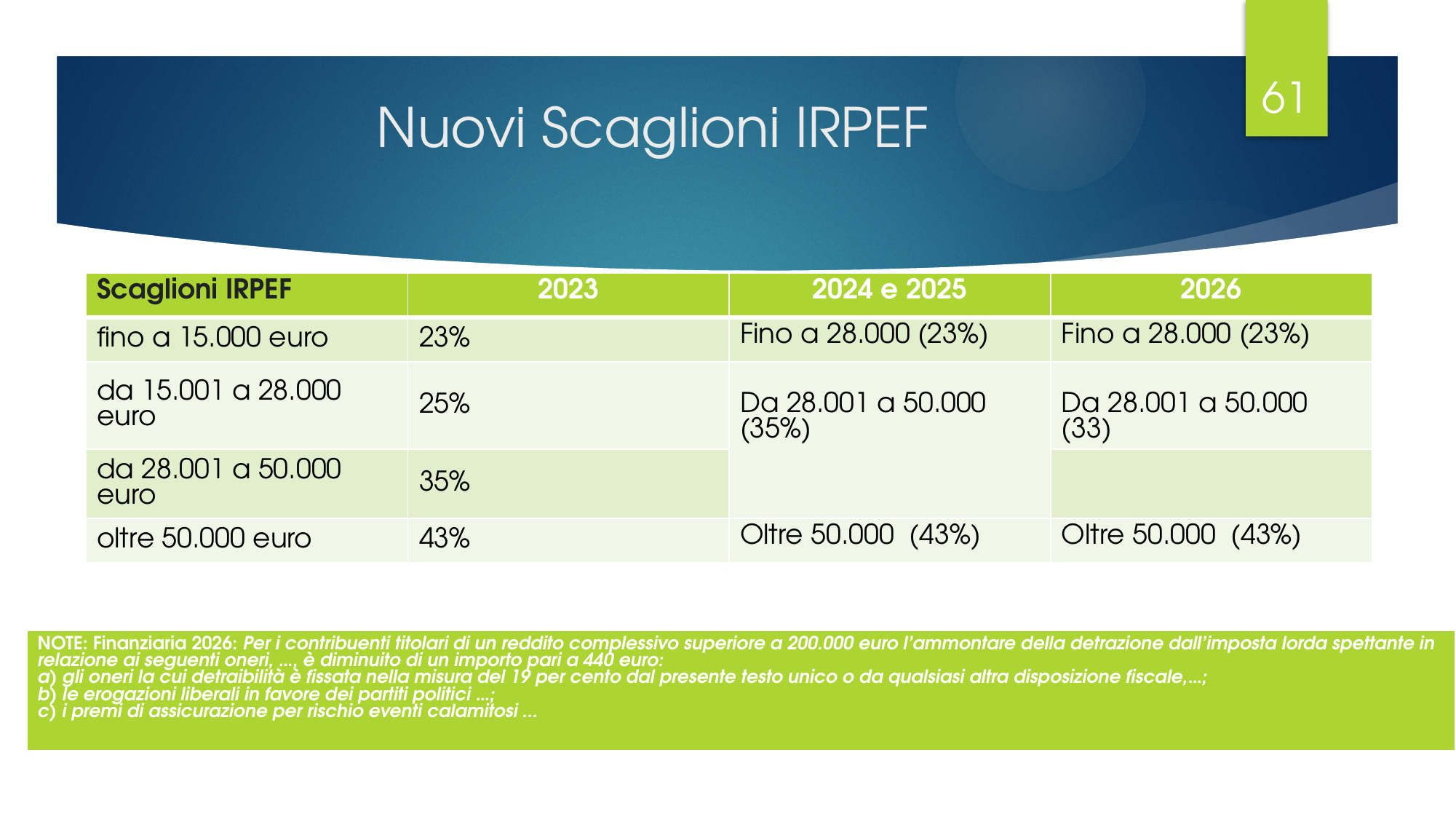

61
# Nuovi Scaglioni IRPEF
| Scaglioni IRPEF | 2023 | 2024 e 2025 | 2026 |
| --- | --- | --- | --- |
| fino a 15.000 euro | 23% | Fino a 28.000 (23%) | Fino a 28.000 (23%) |
| da 15.001 a 28.000 euro | 25% | Da 28.001 a 50.000 (35%) | Da 28.001 a 50.000 (33) |
| da 28.001 a 50.000 euro | 35% |  |  |
| oltre 50.000 euro | 43% | Oltre 50.000 (43%) | Oltre 50.000 (43%) |

| NOTE: Finanziaria 2026: Per i contribuenti titolari di un reddito complessivo superiore a 200.000 euro l’ammontare della detrazione dall’imposta lorda spettante in relazione ai seguenti oneri, …, è diminuito di un importo pari a 440 euro: a) gli oneri la cui detraibilità è fissata nella misura del 19 per cento dal presente testo unico o da qualsiasi altra disposizione fiscale,…;  b) le erogazioni liberali in favore dei partiti politici …; c) i premi di assicurazione per rischio eventi calamitosi ... |
| --- |